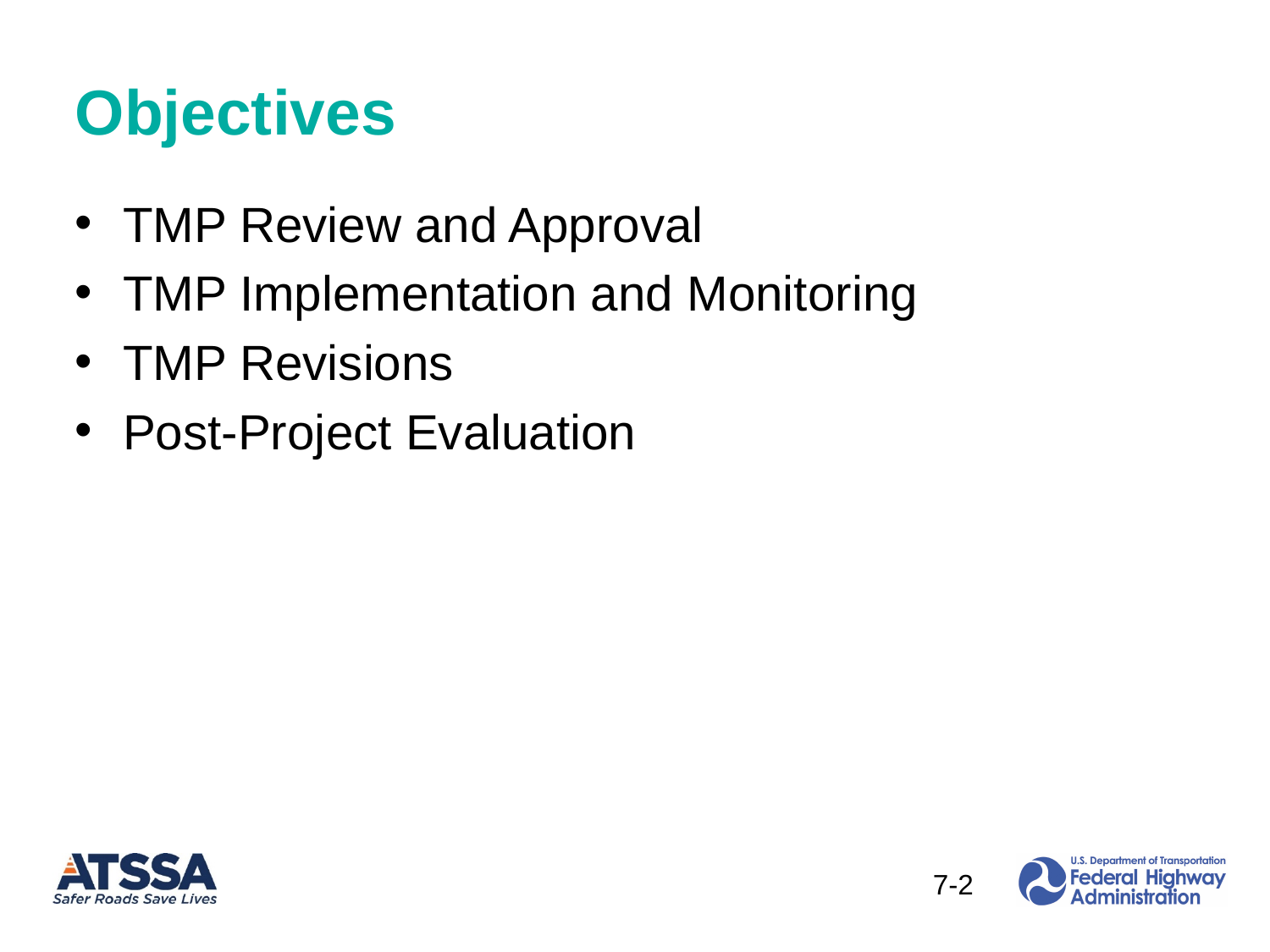

# Objectives
TMP Review and Approval
TMP Implementation and Monitoring
TMP Revisions
Post-Project Evaluation